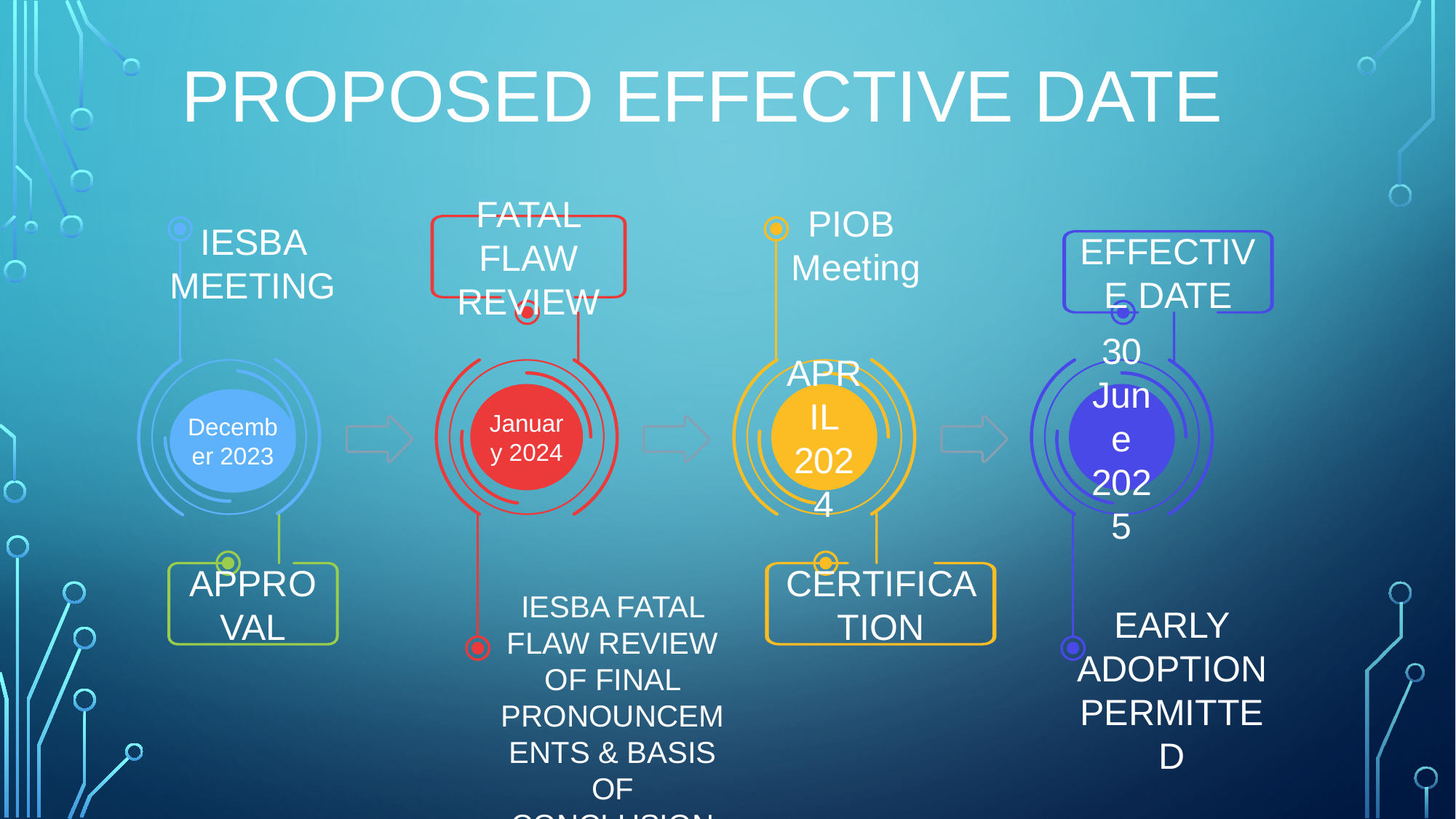

# PROPOSED EFFECTIVE DATE
PIOB
Meeting

APRIL 2024

CERTIFICATION
IESBA MEETING

December 2023

APPROVAL
FATAL FLAW REVIEW

January 2024

IESBA FATAL FLAW REVIEW OF FINAL PRONOUNCEMENTS & BASIS OF CONCLUSION DOCUMENT

EFFECTIVE DATE

30 June 2025

EARLY ADOPTION PERMITTED